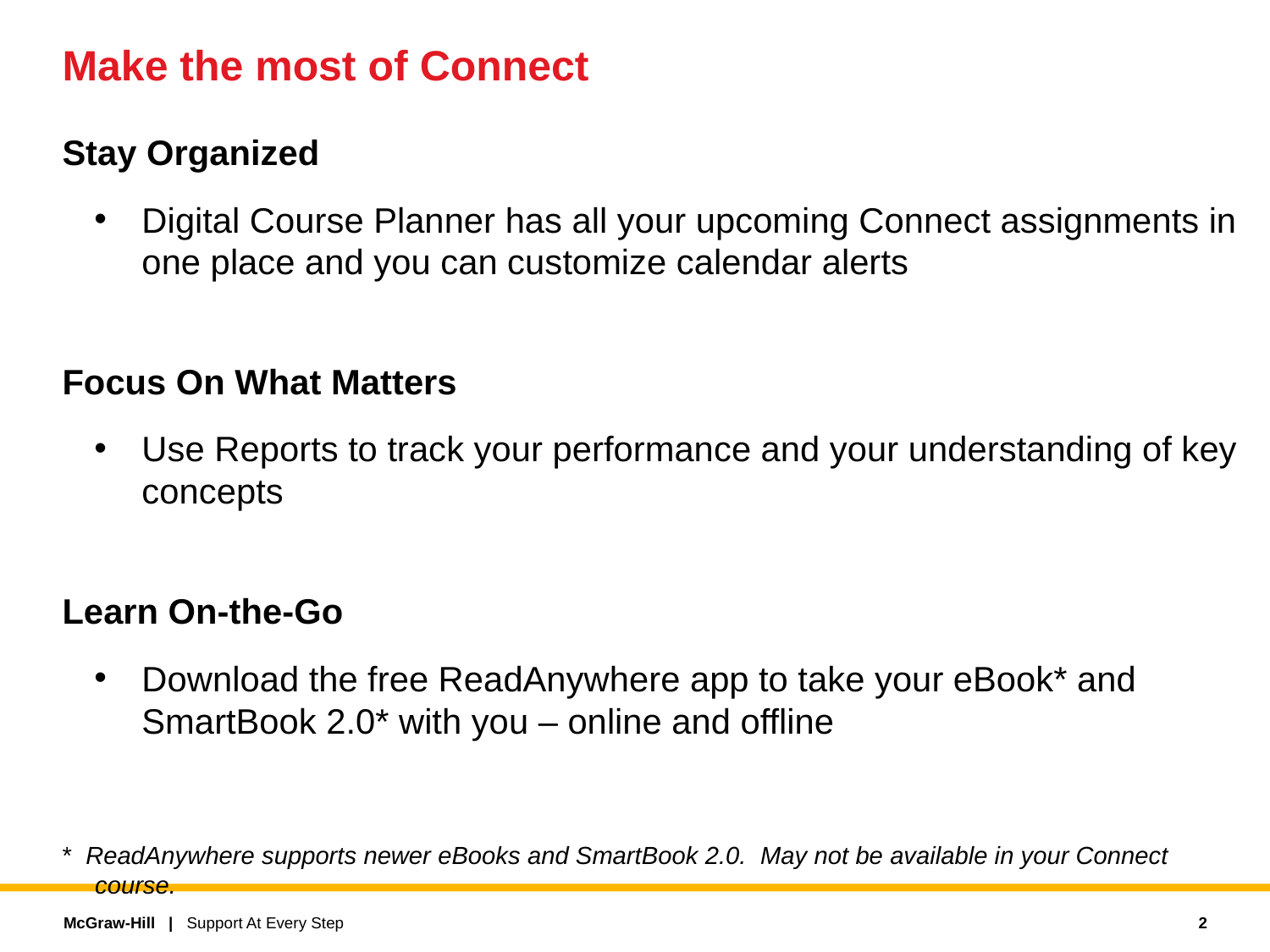

# Make the most of Connect
Stay Organized
Digital Course Planner has all your upcoming Connect assignments in one place and you can customize calendar alerts

Focus On What Matters
Use Reports to track your performance and your understanding of key concepts

Learn On-the-Go
Download the free ReadAnywhere app to take your eBook* and SmartBook 2.0* with you – online and offline

*  ReadAnywhere supports newer eBooks and SmartBook 2.0.  May not be available in your Connect course.

Support At Every Step
2